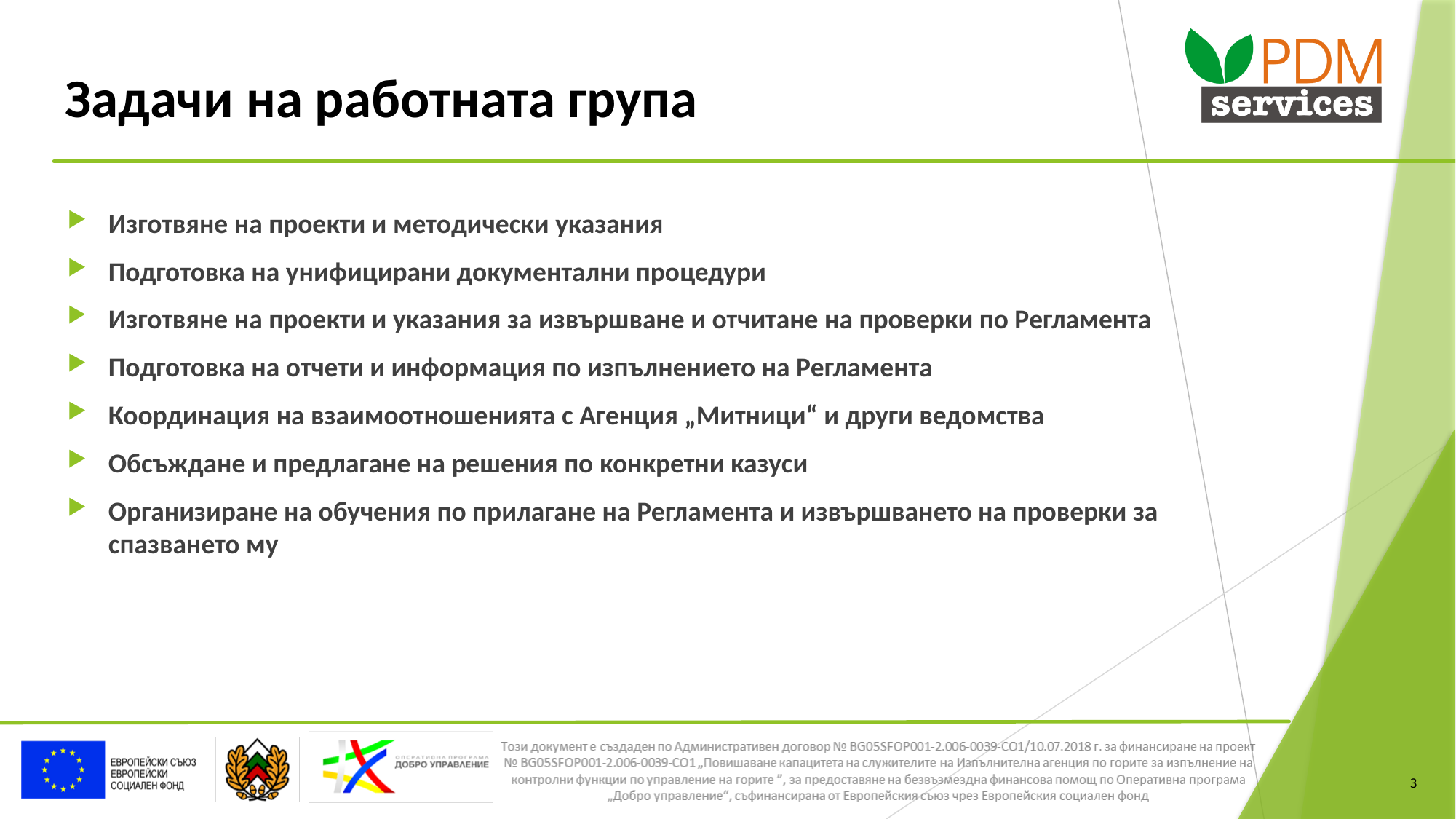

# Задачи на работната група
Изготвяне на проекти и методически указания
Подготовка на унифицирани документални процедури
Изготвяне на проекти и указания за извършване и отчитане на проверки по Регламента
Подготовка на отчети и информация по изпълнението на Регламента
Координация на взаимоотношенията с Агенция „Митници“ и други ведомства
Обсъждане и предлагане на решения по конкретни казуси
Организиране на обучения по прилагане на Регламента и извършването на проверки за спазването му

3